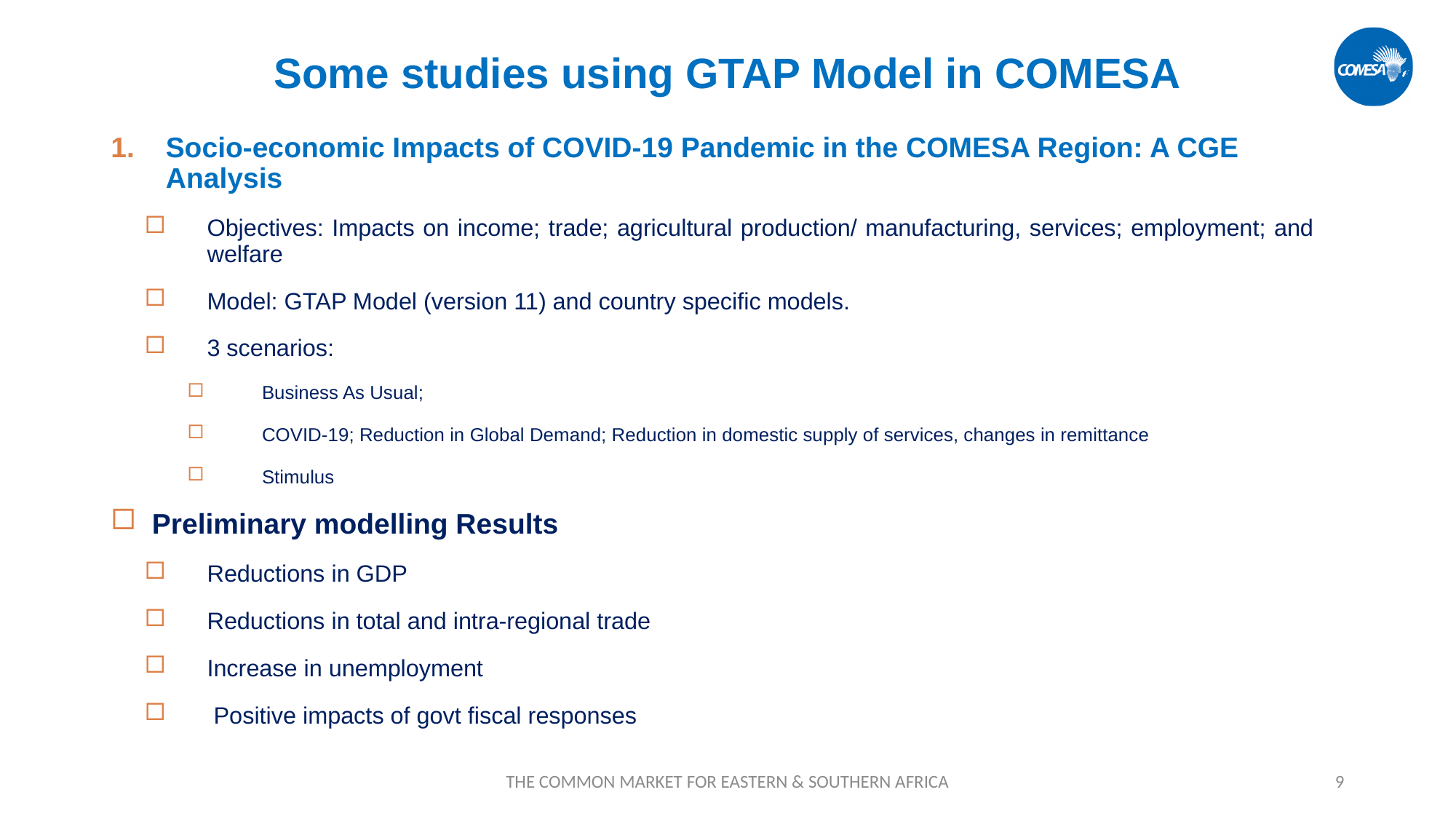

# Some studies using GTAP Model in COMESA
Socio-economic Impacts of COVID-19 Pandemic in the COMESA Region: A CGE Analysis
Objectives: Impacts on income; trade; agricultural production/ manufacturing, services; employment; and welfare
Model: GTAP Model (version 11) and country specific models.
3 scenarios:
Business As Usual;
COVID-19; Reduction in Global Demand; Reduction in domestic supply of services, changes in remittance
Stimulus
Preliminary modelling Results
Reductions in GDP
Reductions in total and intra-regional trade
Increase in unemployment
 Positive impacts of govt fiscal responses

THE COMMON MARKET FOR EASTERN & SOUTHERN AFRICA
9